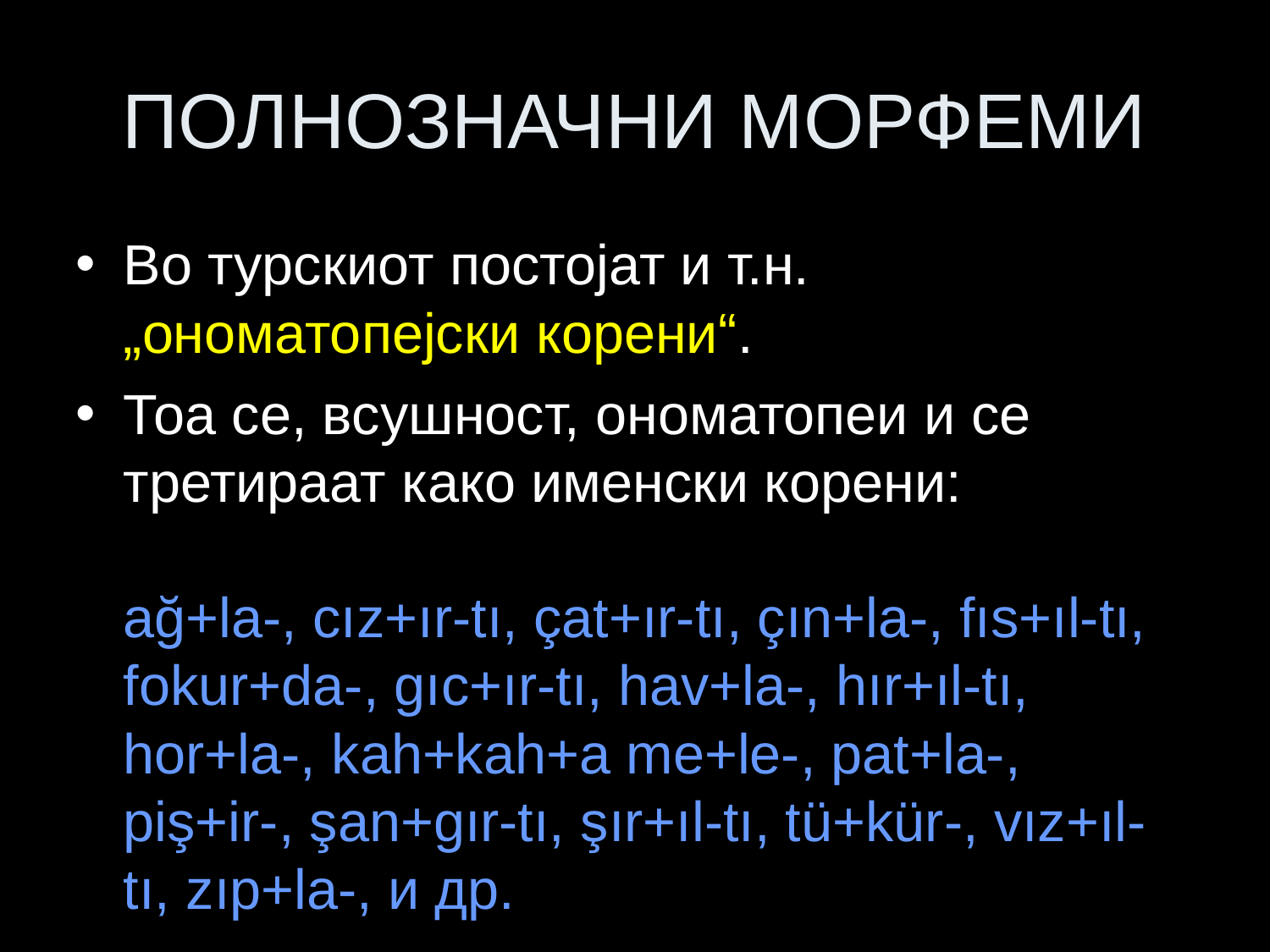

# ПОЛНОЗНАЧНИ МОРФЕМИ
Во турскиот постојат и т.н. „ономатопејски корени“.
Тоа се, всушност, ономатопеи и се третираат како именски корени:
ağ+la-, cız+ır-tı, çat+ır-tı, çın+la-, fıs+ıl-tı, fokur+da-, gıc+ır-tı, hav+la-, hır+ıl-tı, hor+la-, kah+kah+a me+le-, pat+la-, piş+ir-, şan+gır-tı, şır+ıl-tı, tü+kür-, vız+ıl-tı, zıp+la-, и др.